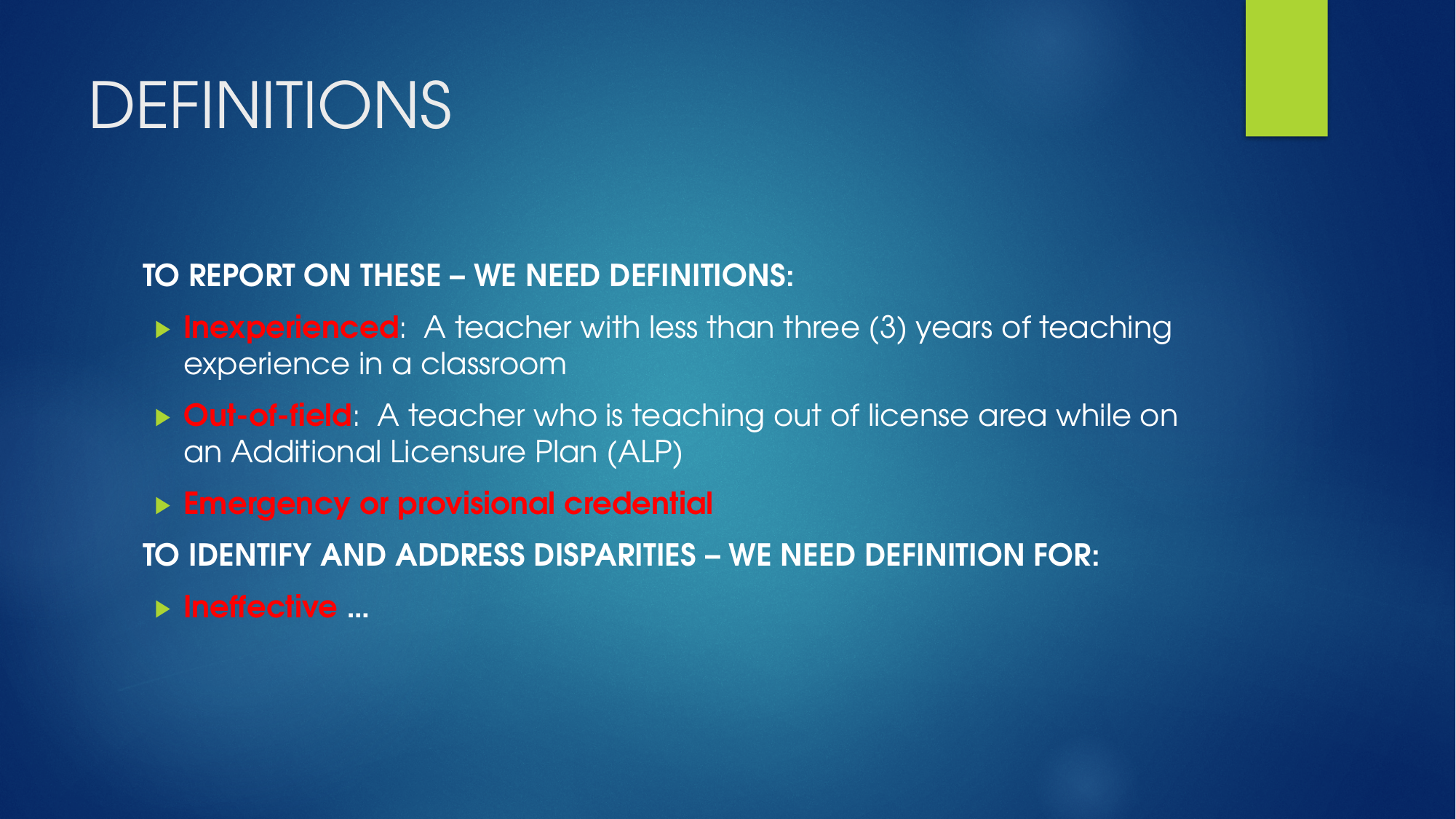

# DEFINITIONS
TO REPORT ON THESE – WE NEED DEFINITIONS:
Inexperienced:  A teacher with less than three (3) years of teaching experience in a classroom
Out-of-field:  A teacher who is teaching out of license area while on an Additional Licensure Plan (ALP)
Emergency or provisional credential
TO IDENTIFY AND ADDRESS DISPARITIES – WE NEED DEFINITION FOR:
Ineffective …